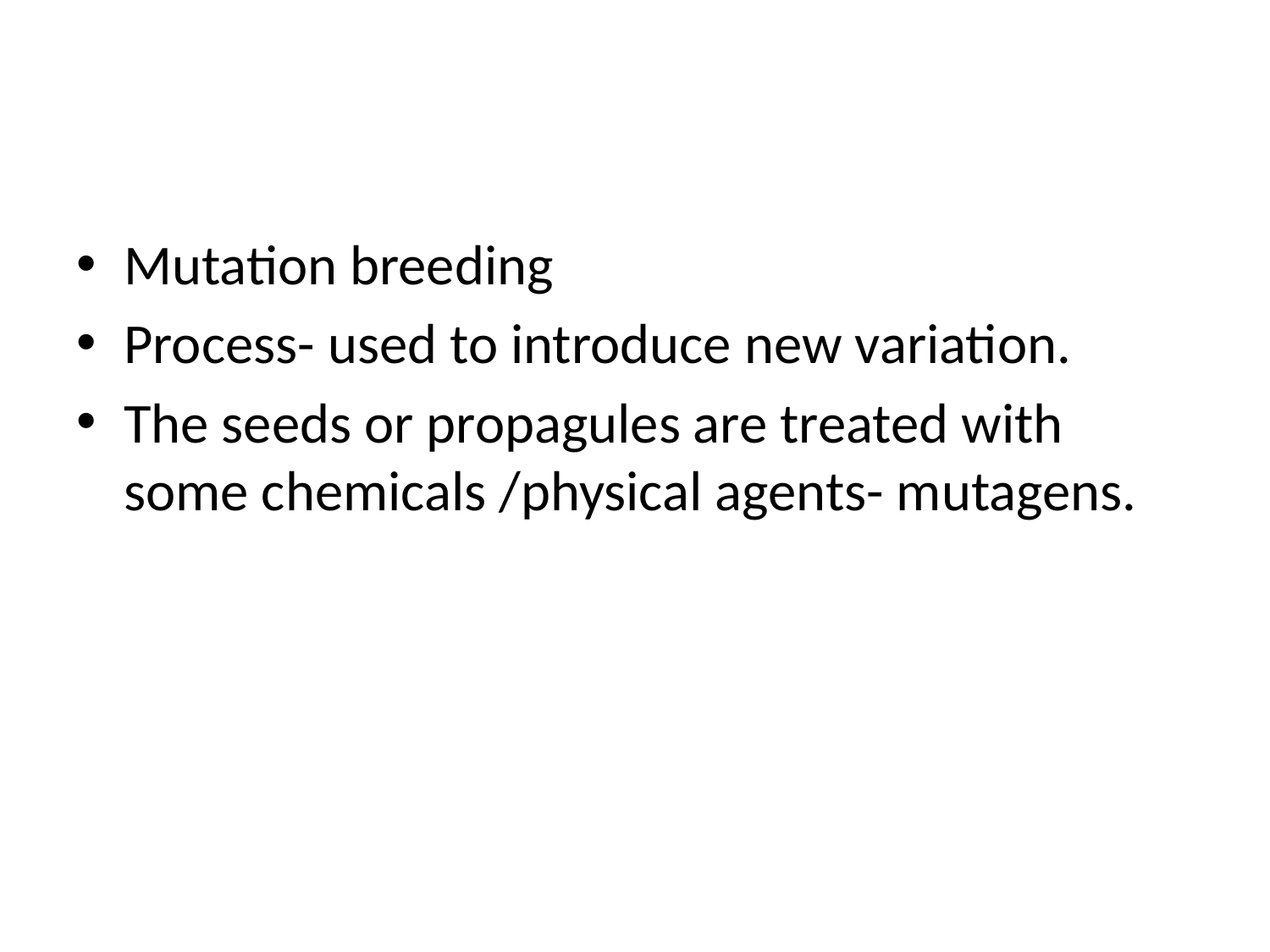

#
Mutation breeding
Process- used to introduce new variation.
The seeds or propagules are treated with some chemicals /physical agents- mutagens.